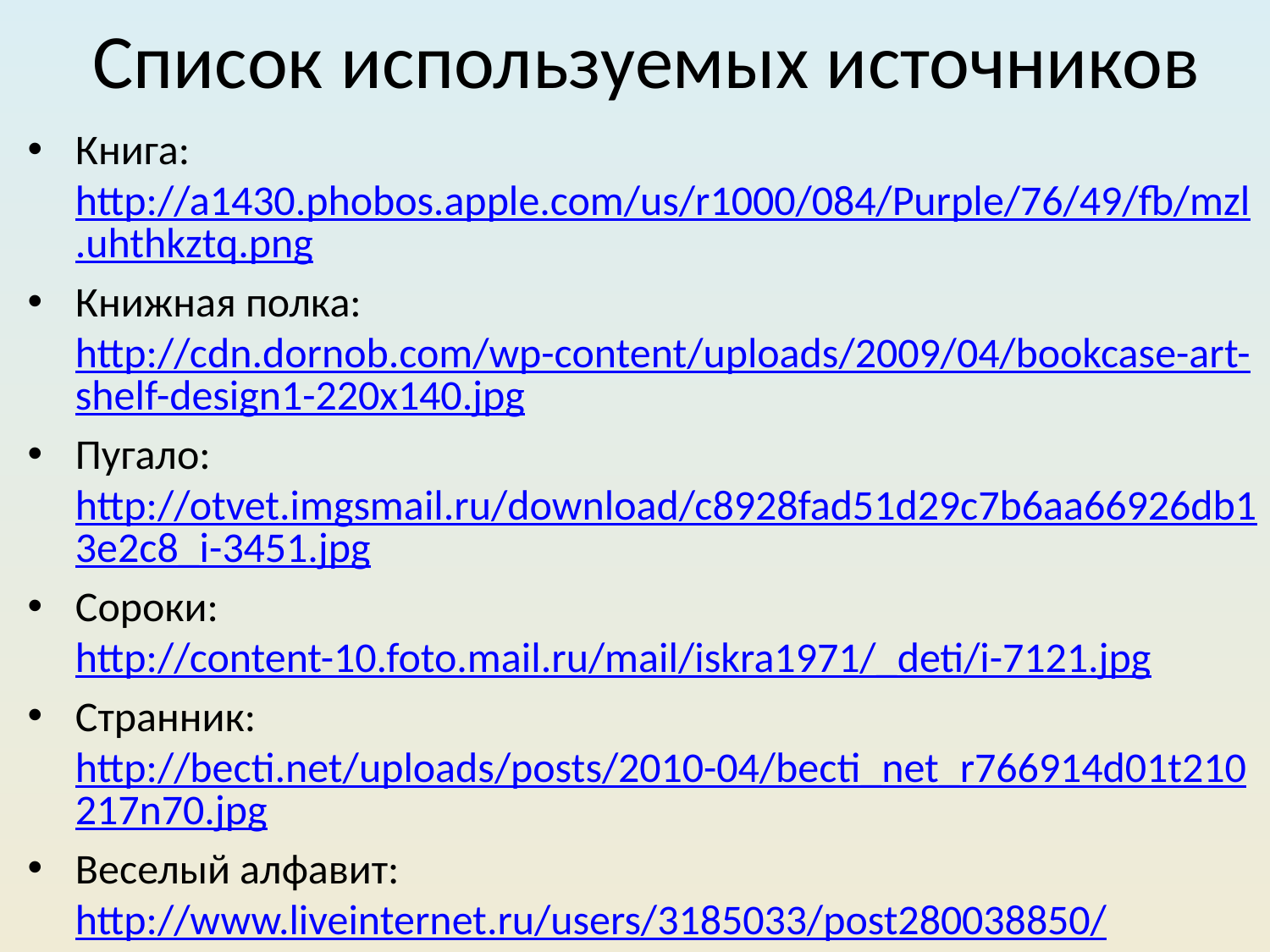

# Список используемых источников
Книга: http://a1430.phobos.apple.com/us/r1000/084/Purple/76/49/fb/mzl.uhthkztq.png
Книжная полка: http://cdn.dornob.com/wp-content/uploads/2009/04/bookcase-art-shelf-design1-220x140.jpg
Пугало: http://otvet.imgsmail.ru/download/c8928fad51d29c7b6aa66926db13e2c8_i-3451.jpg
Сороки: http://content-10.foto.mail.ru/mail/iskra1971/_deti/i-7121.jpg
Странник: http://becti.net/uploads/posts/2010-04/becti_net_r766914d01t210217n70.jpg
Веселый алфавит: http://www.liveinternet.ru/users/3185033/post280038850/